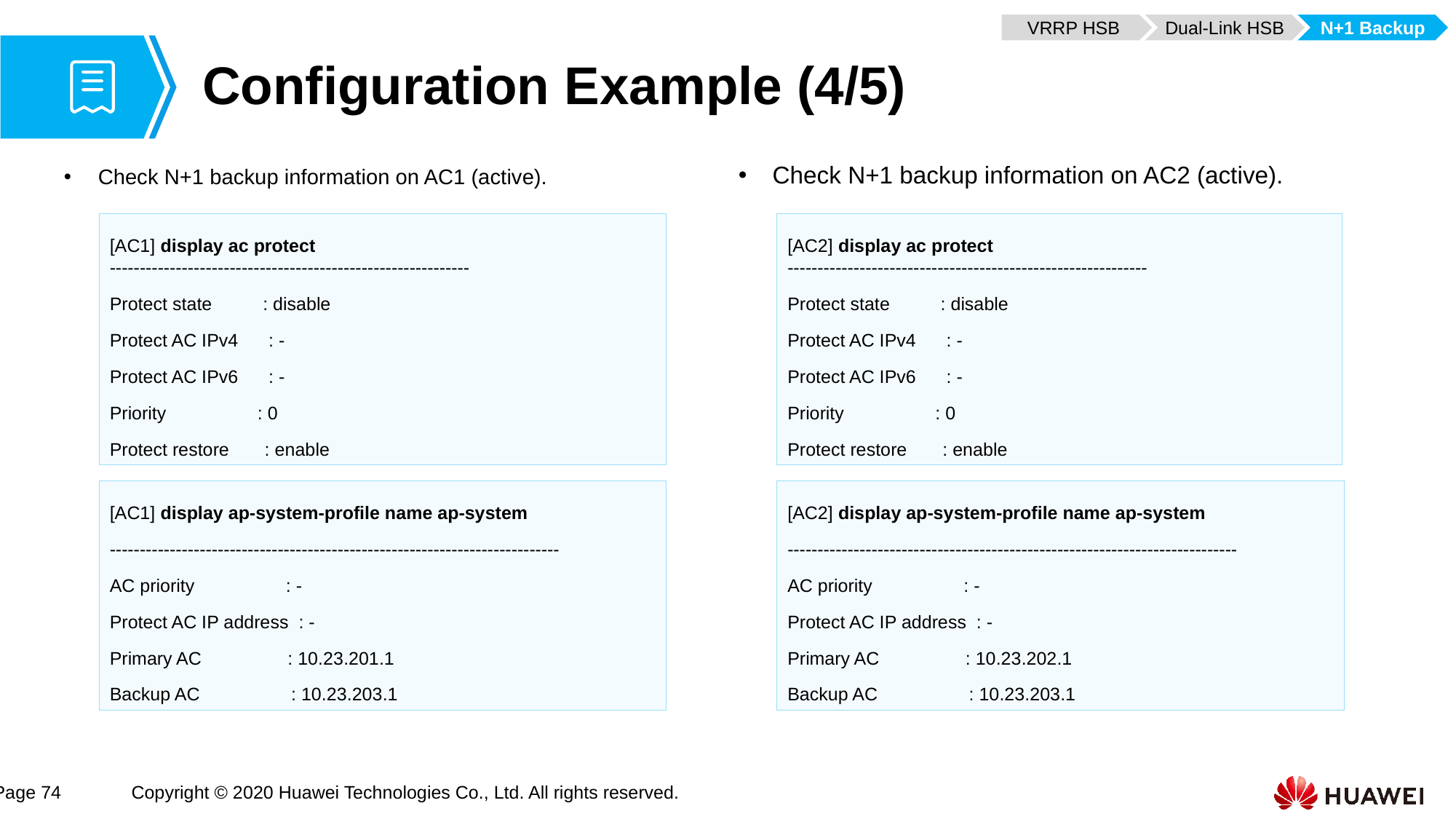

VRRP HSB
Dual-Link HSB
N+1 Backup
# Configuration Example (4/5)
Check N+1 backup information on AC1 (active).
Check N+1 backup information on AC2 (active).
[AC1] display ac protect
------------------------------------------------------------
Protect state          : disable
Protect AC IPv4      : -
Protect AC IPv6      : -
Priority                  : 0
Protect restore       : enable
[AC2] display ac protect
------------------------------------------------------------
Protect state          : disable
Protect AC IPv4      : -
Protect AC IPv6      : -
Priority                  : 0
Protect restore       : enable
[AC1] display ap-system-profile name ap-system
---------------------------------------------------------------------------
AC priority                  : -
Protect AC IP address  : -
Primary AC                 : 10.23.201.1
Backup AC                  : 10.23.203.1
[AC2] display ap-system-profile name ap-system
---------------------------------------------------------------------------
AC priority                  : -
Protect AC IP address  : -
Primary AC                 : 10.23.202.1
Backup AC                  : 10.23.203.1